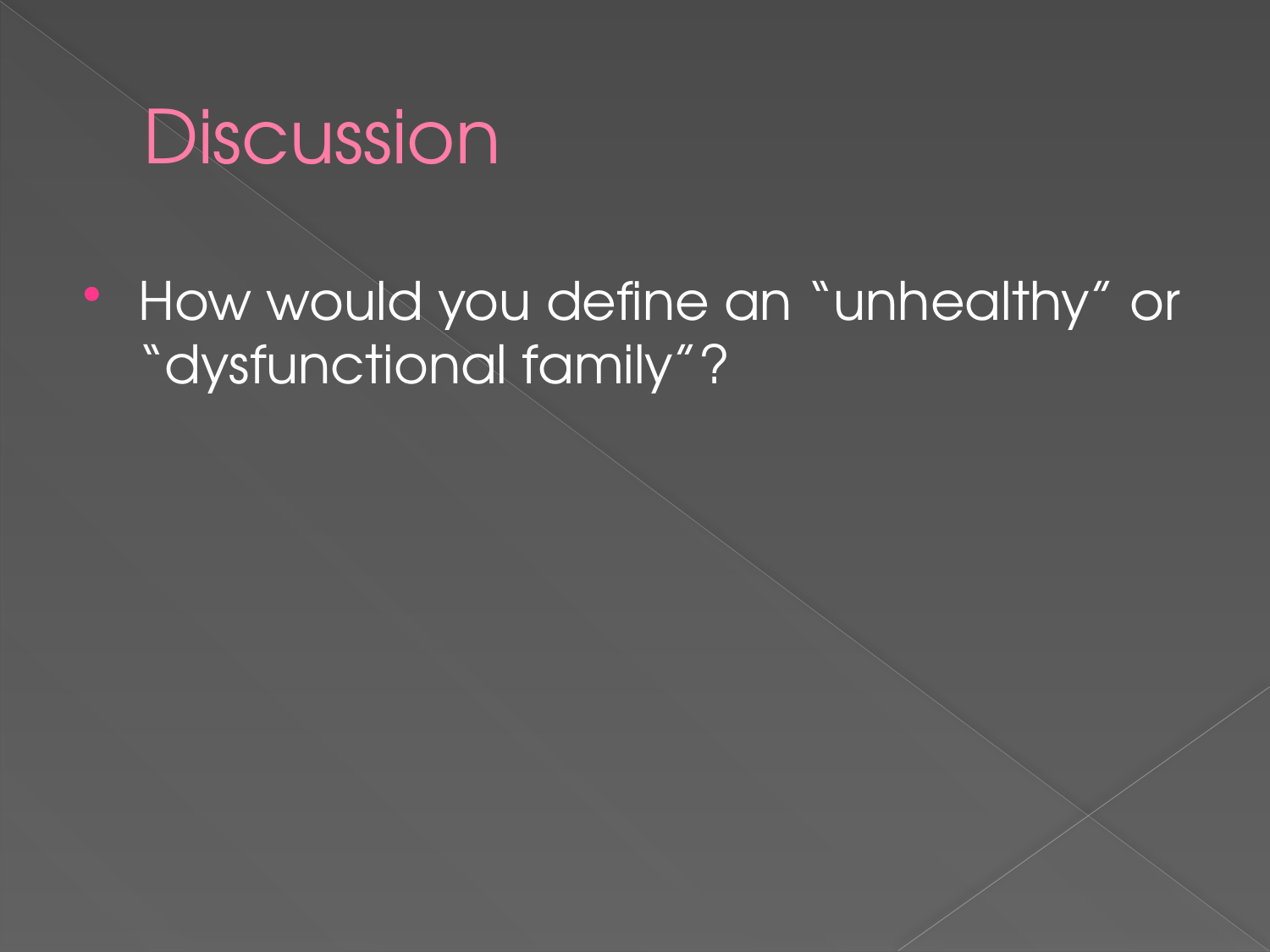

# Discussion
How would you define an “unhealthy” or “dysfunctional family”?